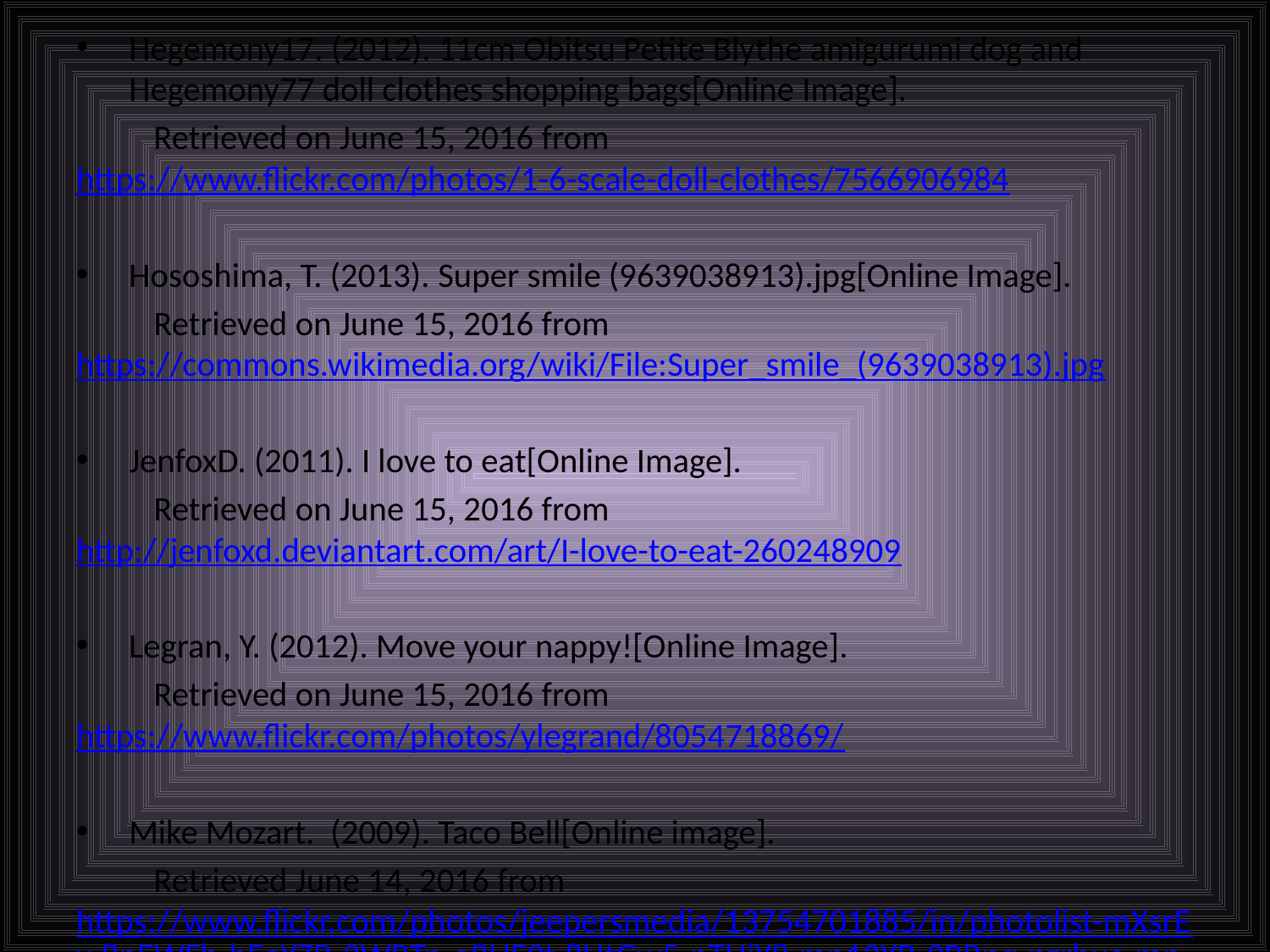

Hegemony17. (2012). 11cm Obitsu Petite Blythe amigurumi dog and Hegemony77 doll clothes shopping bags[Online Image].
		Retrieved on June 15, 2016 from https://www.flickr.com/photos/1-6-scale-doll-clothes/7566906984

Hososhima, T. (2013). Super smile (9639038913).jpg[Online Image].
		Retrieved on June 15, 2016 from https://commons.wikimedia.org/wiki/File:Super_smile_(9639038913).jpg

JenfoxD. (2011). I love to eat[Online Image].
		Retrieved on June 15, 2016 from http://jenfoxd.deviantart.com/art/I-love-to-eat-260248909

Legran, Y. (2012). Move your nappy![Online Image].
		Retrieved on June 15, 2016 from https://www.flickr.com/photos/ylegrand/8054718869/

Mike Mozart.  (2009). Taco Bell[Online image].
		Retrieved June 14, 2016 from https://www.flickr.com/photos/jeepersmedia/13754701885/in/photolist-mXsrEv-8nEWFb-bEgYZB-3WRTn-o8UF9t-8HtGw5-nTHjY8-mn12YB-9RRpq-nzrbua-mn2LMG-sDr1t-cBUtWJ-pRNMHb-nthyL3-nv27LV-gxPkS-4Wr72u-cZMCS7-mXswrH-mckY9H-8MDFmg-8rK7uP-rbpZFM-7W1PLp-nbKEqx-dtXgP1-mXsue8-9P44YQ-mwHddu-2VuC4n-8Hqzh6-8nBNvv-nsYf6S-8rNdpy-5rxNc-7eF9ED-f1MJUh-ntfbxv-bKPEnk-8WJV6W-9gQfUz-9LkSrQ-mfRwE8-xAAC6-9RX83h-7mC1mn-oUcscq-8JdZQ4-8MGKSq